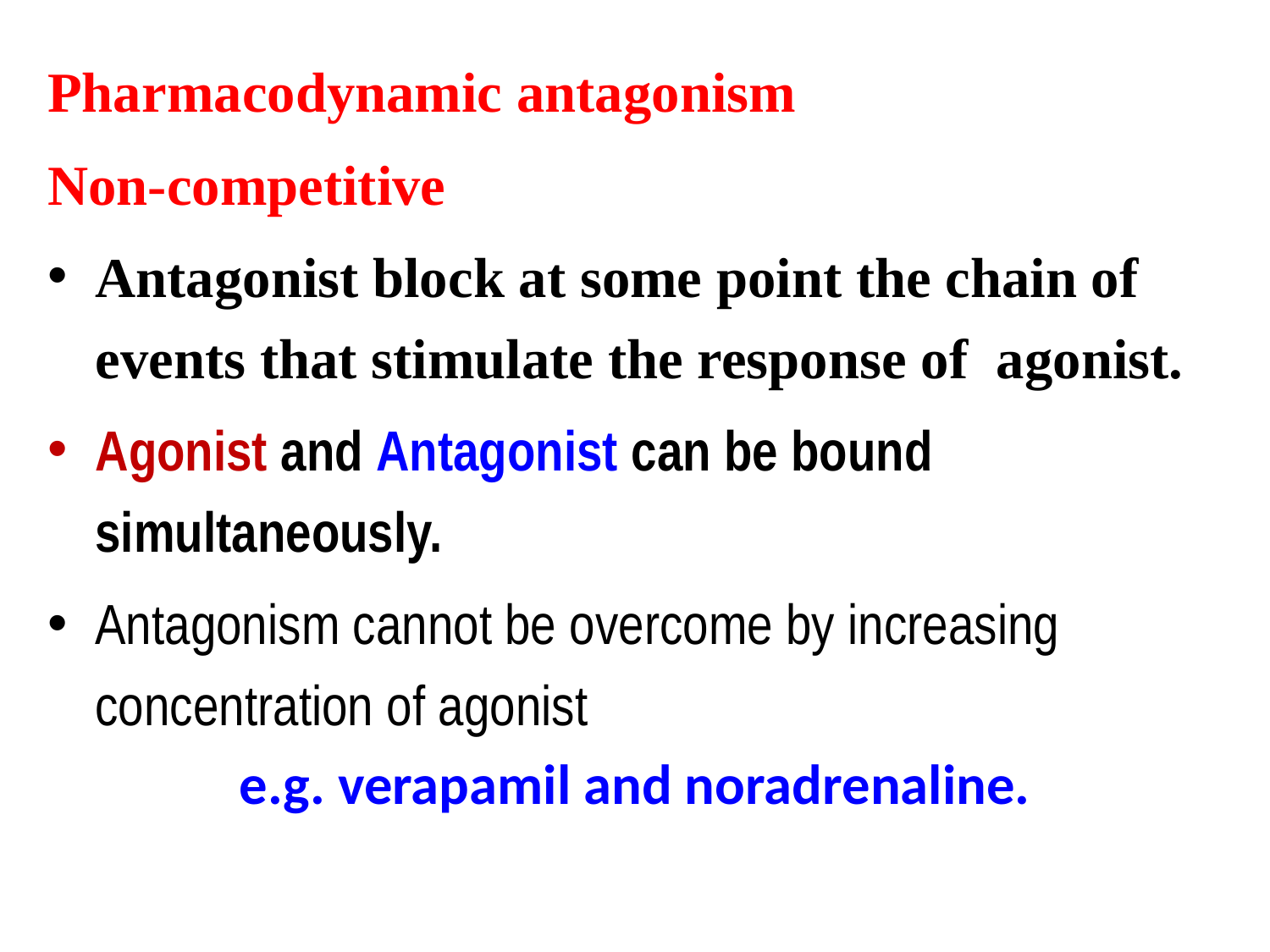

Pharmacodynamic antagonism
Non-competitive
Antagonist block at some point the chain of events that stimulate the response of  agonist.
Agonist and Antagonist can be bound simultaneously.
Antagonism cannot be overcome by increasing concentration of agonist
e.g. verapamil and noradrenaline.